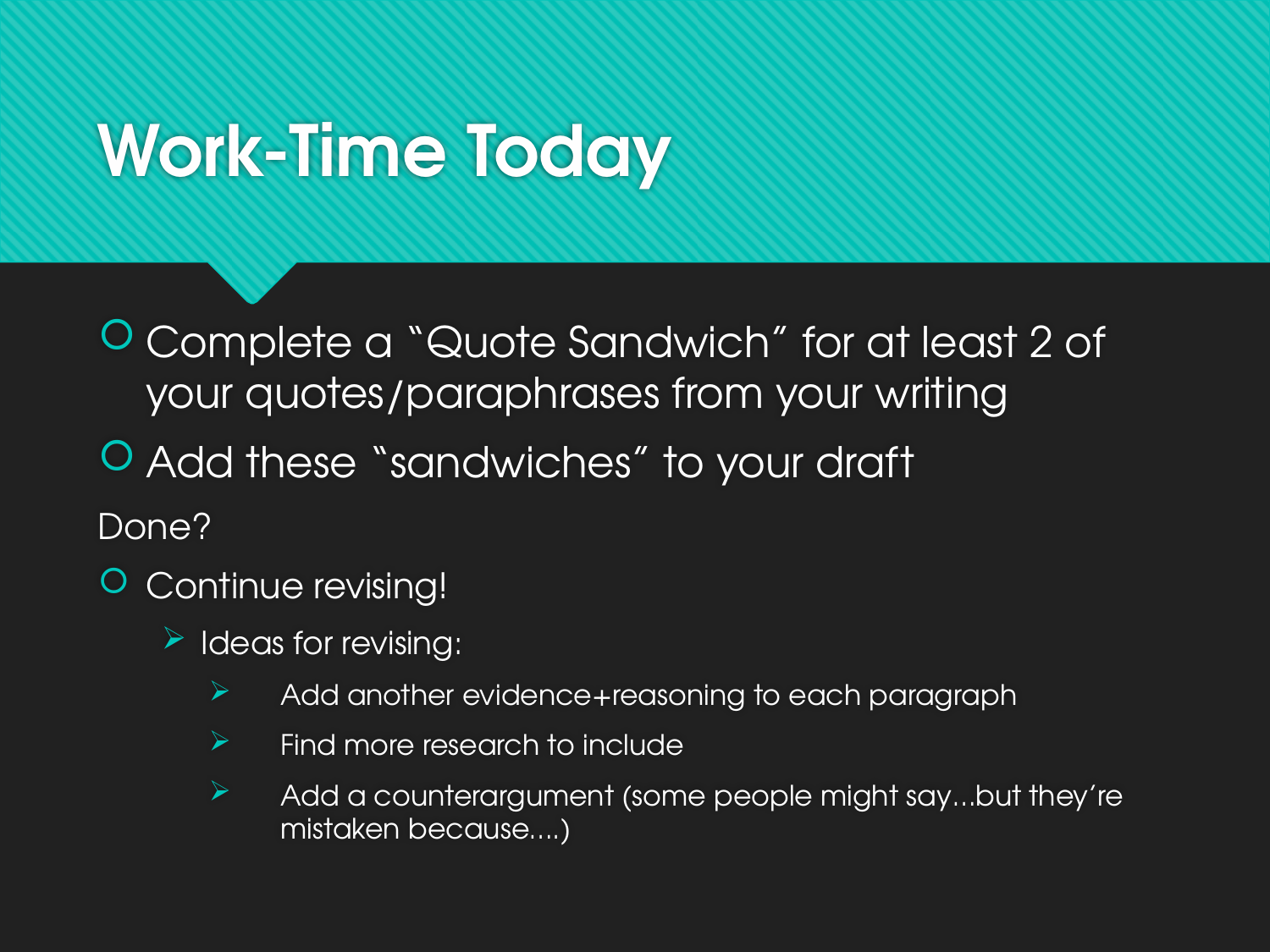

# Work-Time Today
Complete a “Quote Sandwich” for at least 2 of your quotes/paraphrases from your writing
Add these “sandwiches” to your draft
Done?
Continue revising!
Ideas for revising:
Add another evidence+reasoning to each paragraph
Find more research to include
Add a counterargument (some people might say…but they’re mistaken because….)